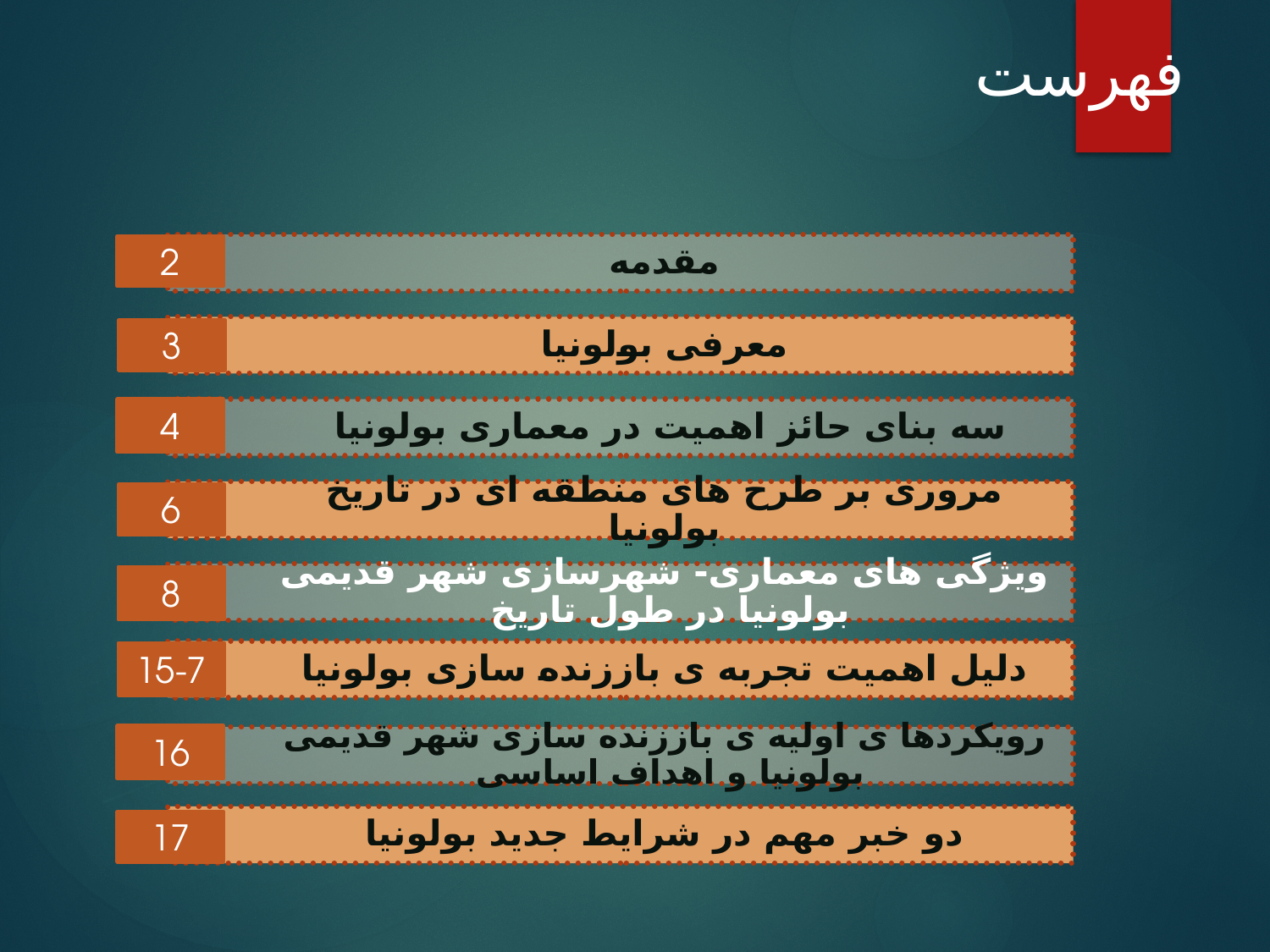

مقدمه
معرفی بولونیا
سه بنای حائز اهمیت در معماری بولونیا
مروری بر طرح های منطقه ای در تاریخ بولونیا
ویژگی های معماری- شهرسازی شهر قدیمی بولونیا در طول تاریخ
دلیل اهمیت تجربه ی باززنده سازی بولونیا
رویکردها ی اولیه ی باززنده سازی شهر قدیمی بولونیا و اهداف اساسی
دو خبر مهم در شرایط جدید بولونیا
# فهرست
2
3
4
6
8
15-7
16
17